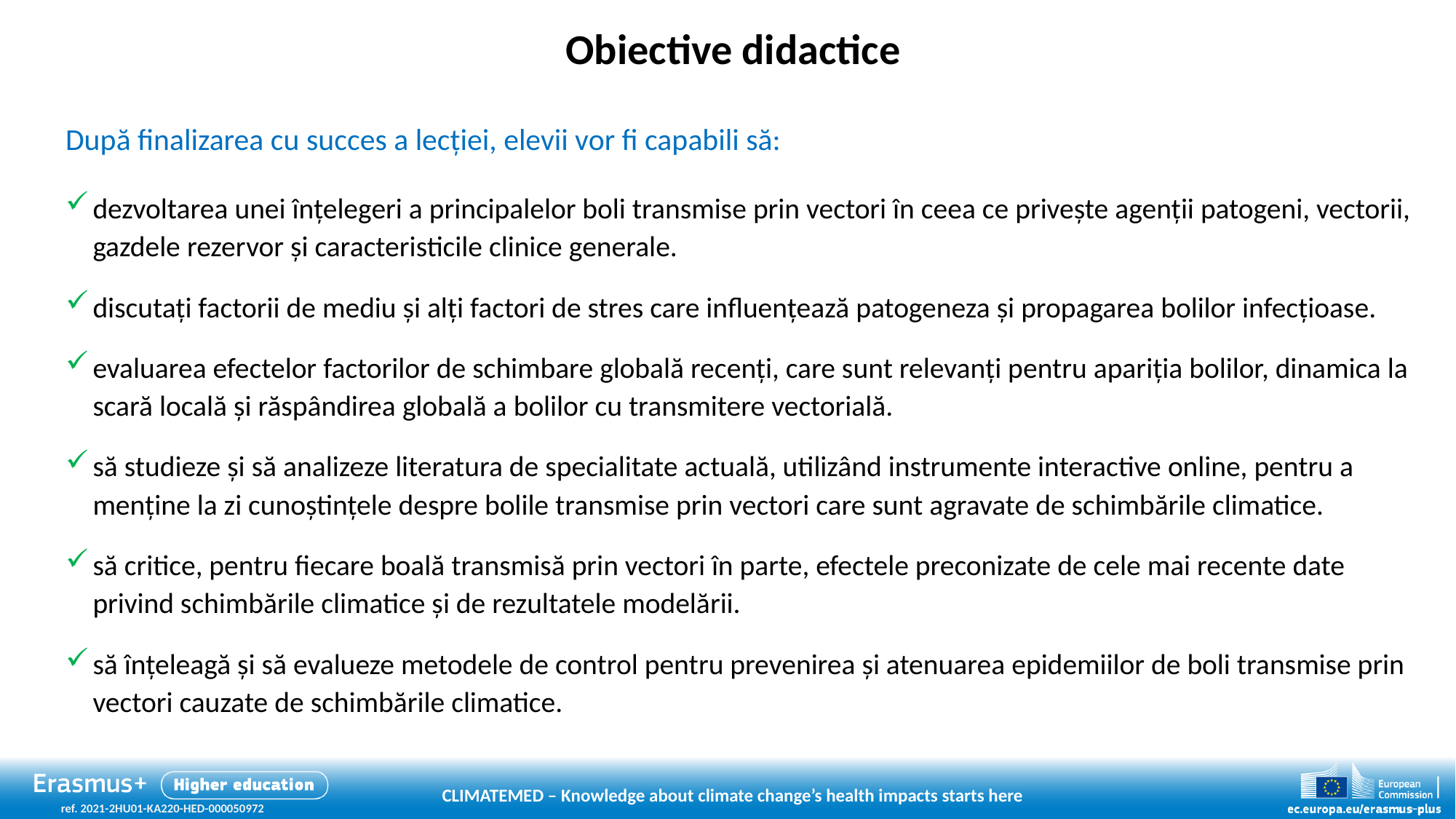

# Obiective didactice
După finalizarea cu succes a lecției, elevii vor fi capabili să:
dezvoltarea unei înțelegeri a principalelor boli transmise prin vectori în ceea ce privește agenții patogeni, vectorii, gazdele rezervor și caracteristicile clinice generale.
discutați factorii de mediu și alți factori de stres care influențează patogeneza și propagarea bolilor infecțioase.
evaluarea efectelor factorilor de schimbare globală recenți, care sunt relevanți pentru apariția bolilor, dinamica la scară locală și răspândirea globală a bolilor cu transmitere vectorială.
să studieze și să analizeze literatura de specialitate actuală, utilizând instrumente interactive online, pentru a menține la zi cunoștințele despre bolile transmise prin vectori care sunt agravate de schimbările climatice.
să critice, pentru fiecare boală transmisă prin vectori în parte, efectele preconizate de cele mai recente date privind schimbările climatice și de rezultatele modelării.
să înțeleagă și să evalueze metodele de control pentru prevenirea și atenuarea epidemiilor de boli transmise prin vectori cauzate de schimbările climatice.